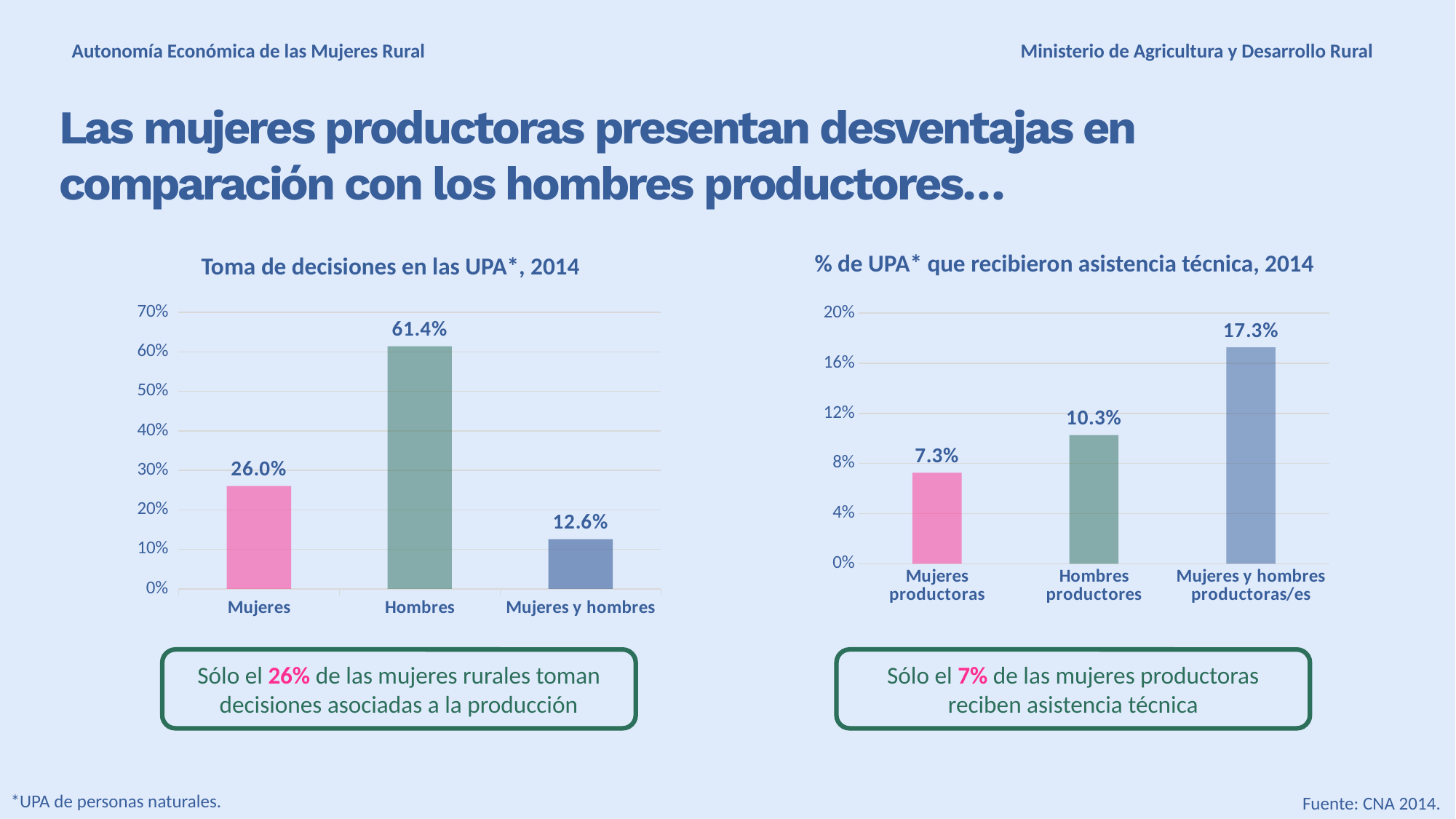

Autonomía Económica de las Mujeres Rural
Ministerio de Agricultura y Desarrollo Rural
Las mujeres productoras presentan desventajas en comparación con los hombres productores…
% de UPA* que recibieron asistencia técnica, 2014
Toma de decisiones en las UPA*, 2014

### Chart

| Category |  |
|---|---|
| Mujeres productoras | 0.07263583263511103 |
| Hombres productores | 0.10272203204336926 |
| Mujeres y hombres productoras/es | 0.17274360666077437 |

### Chart

| Category |  |
|---|---|
| Mujeres | 0.26002687384616024 |
| Hombres | 0.6143639561053563 |
| Mujeres y hombres | 0.12560917004848343 |
Sólo el 26% de las mujeres rurales toman decisiones asociadas a la producción
Sólo el 7% de las mujeres productoras reciben asistencia técnica
*UPA de personas naturales.
Fuente: CNA 2014.